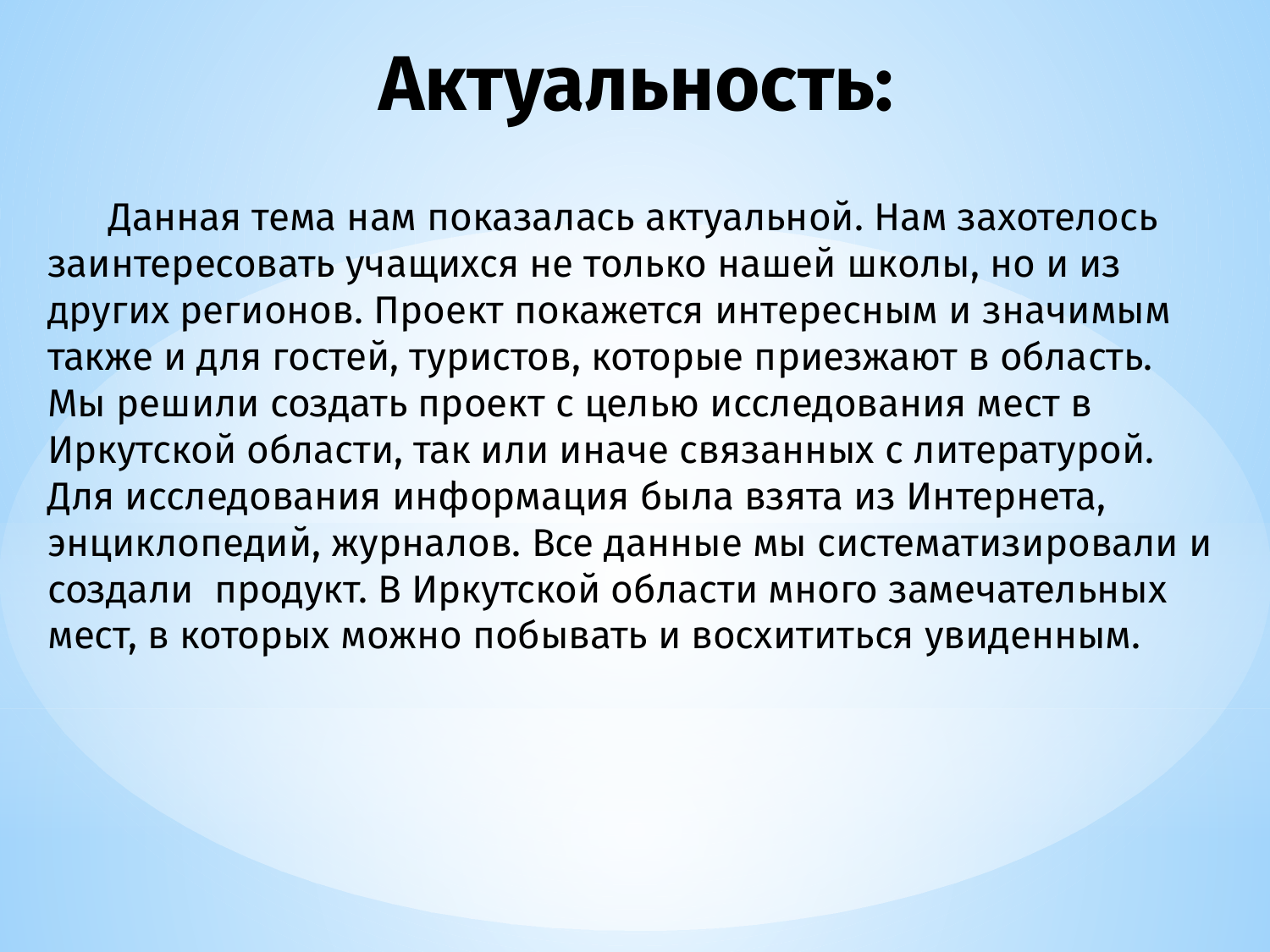

# Актуальность:

      Данная тема нам показалась актуальной. Нам захотелось заинтересовать учащихся не только нашей школы, но и из других регионов. Проект покажется интересным и значимым также и для гостей, туристов, которые приезжают в область. Мы решили создать проект с целью исследования мест в Иркутской области, так или иначе связанных с литературой.  Для исследования информация была взята из Интернета, энциклопедий, журналов. Все данные мы систематизировали и создали  продукт. В Иркутской области много замечательных мест, в которых можно побывать и восхититься увиденным.